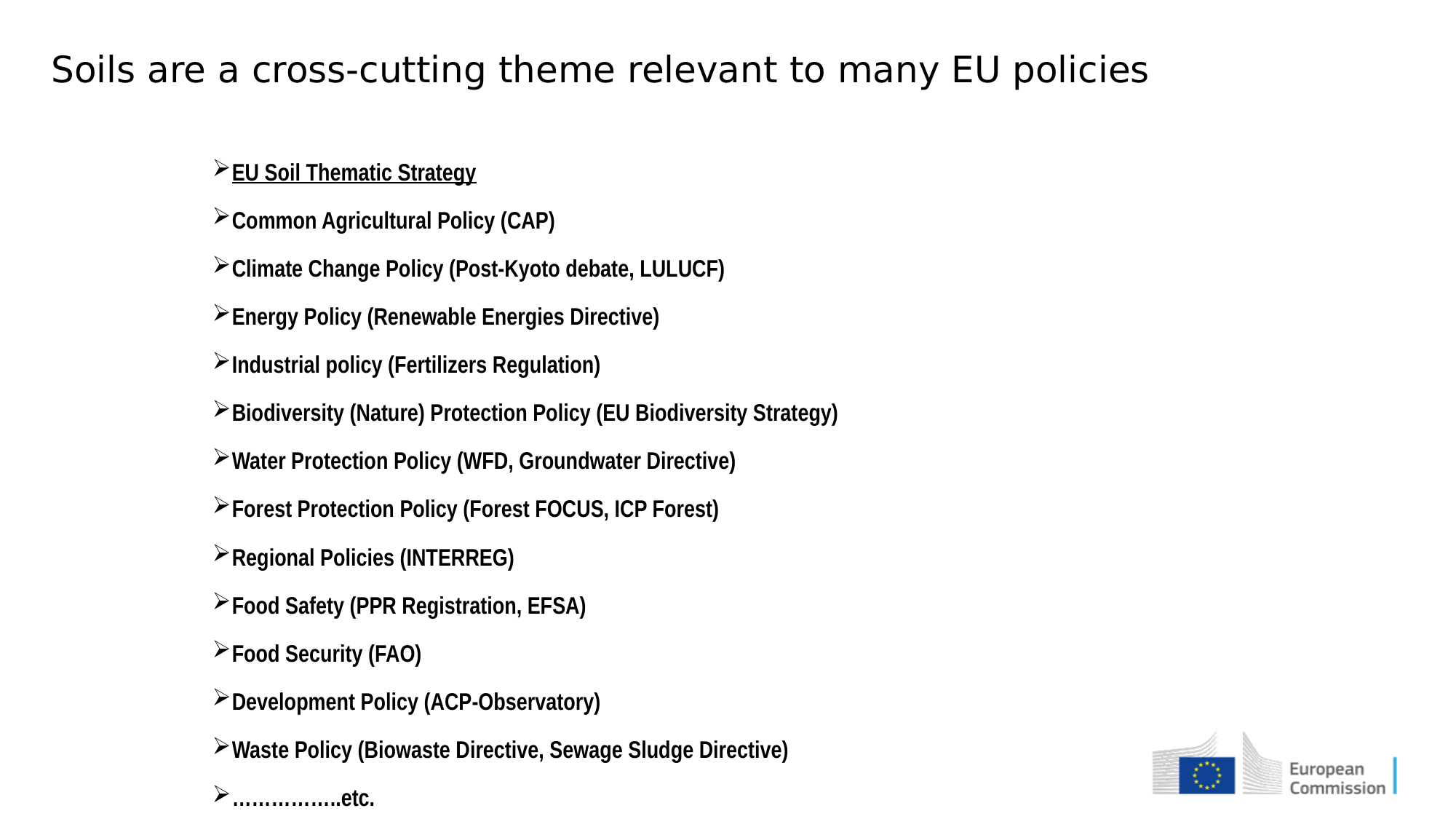

# Soils are a cross-cutting theme relevant to many EU policies

EU Soil Thematic Strategy
Common Agricultural Policy (CAP)
Climate Change Policy (Post-Kyoto debate, LULUCF)
Energy Policy (Renewable Energies Directive)
Industrial policy (Fertilizers Regulation)
Biodiversity (Nature) Protection Policy (EU Biodiversity Strategy)
Water Protection Policy (WFD, Groundwater Directive)
Forest Protection Policy (Forest FOCUS, ICP Forest)
Regional Policies (INTERREG)
Food Safety (PPR Registration, EFSA)
Food Security (FAO)
Development Policy (ACP-Observatory)
Waste Policy (Biowaste Directive, Sewage Sludge Directive)
……………..etc.